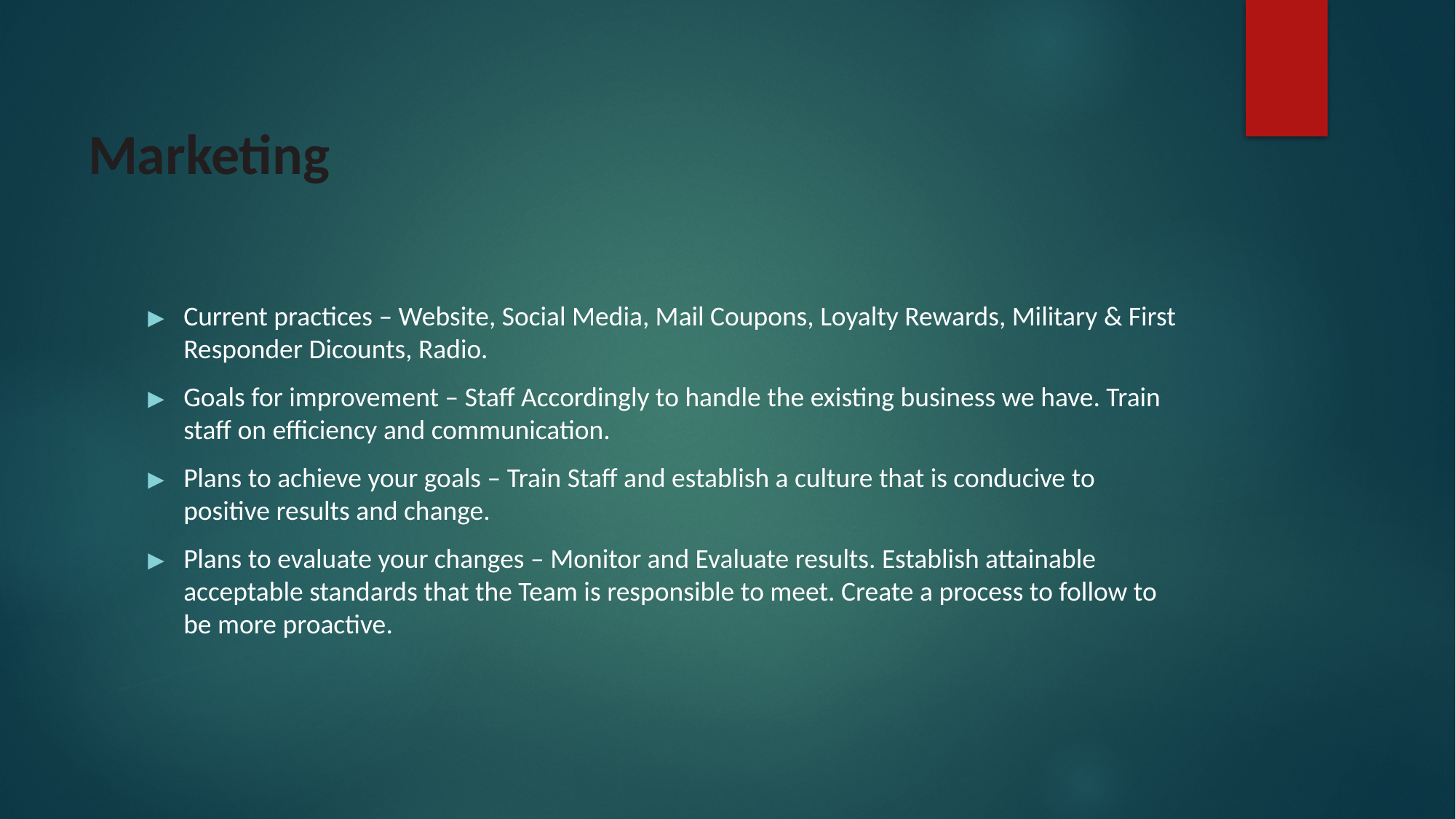

# Marketing

Current practices – Website, Social Media, Mail Coupons, Loyalty Rewards, Military & First Responder Dicounts, Radio.
Goals for improvement – Staff Accordingly to handle the existing business we have. Train staff on efficiency and communication.
Plans to achieve your goals – Train Staff and establish a culture that is conducive to positive results and change.
Plans to evaluate your changes – Monitor and Evaluate results. Establish attainable acceptable standards that the Team is responsible to meet. Create a process to follow to be more proactive.